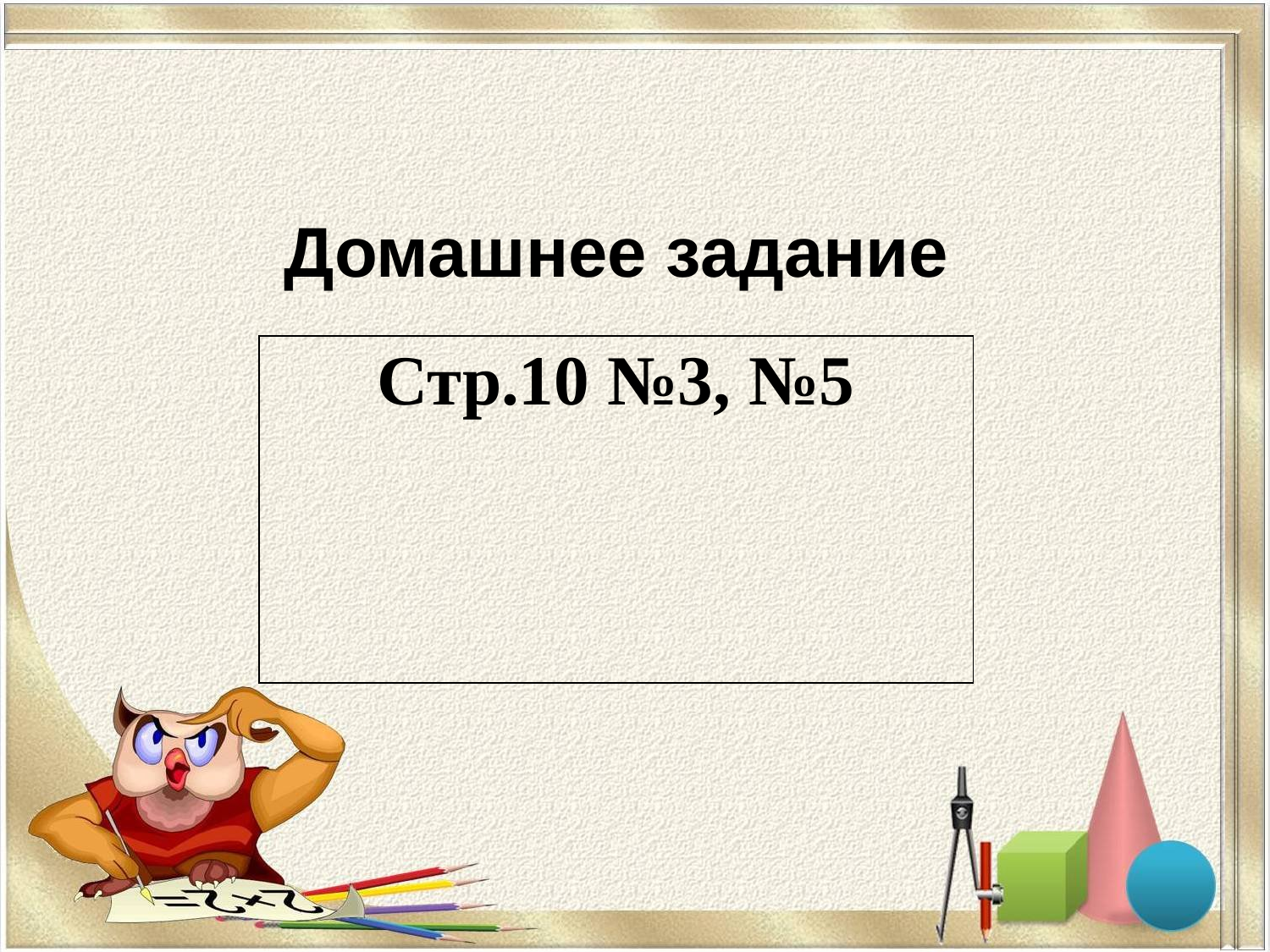

# Домашнее задание
| Стр.10 №3, №5 |
| --- |